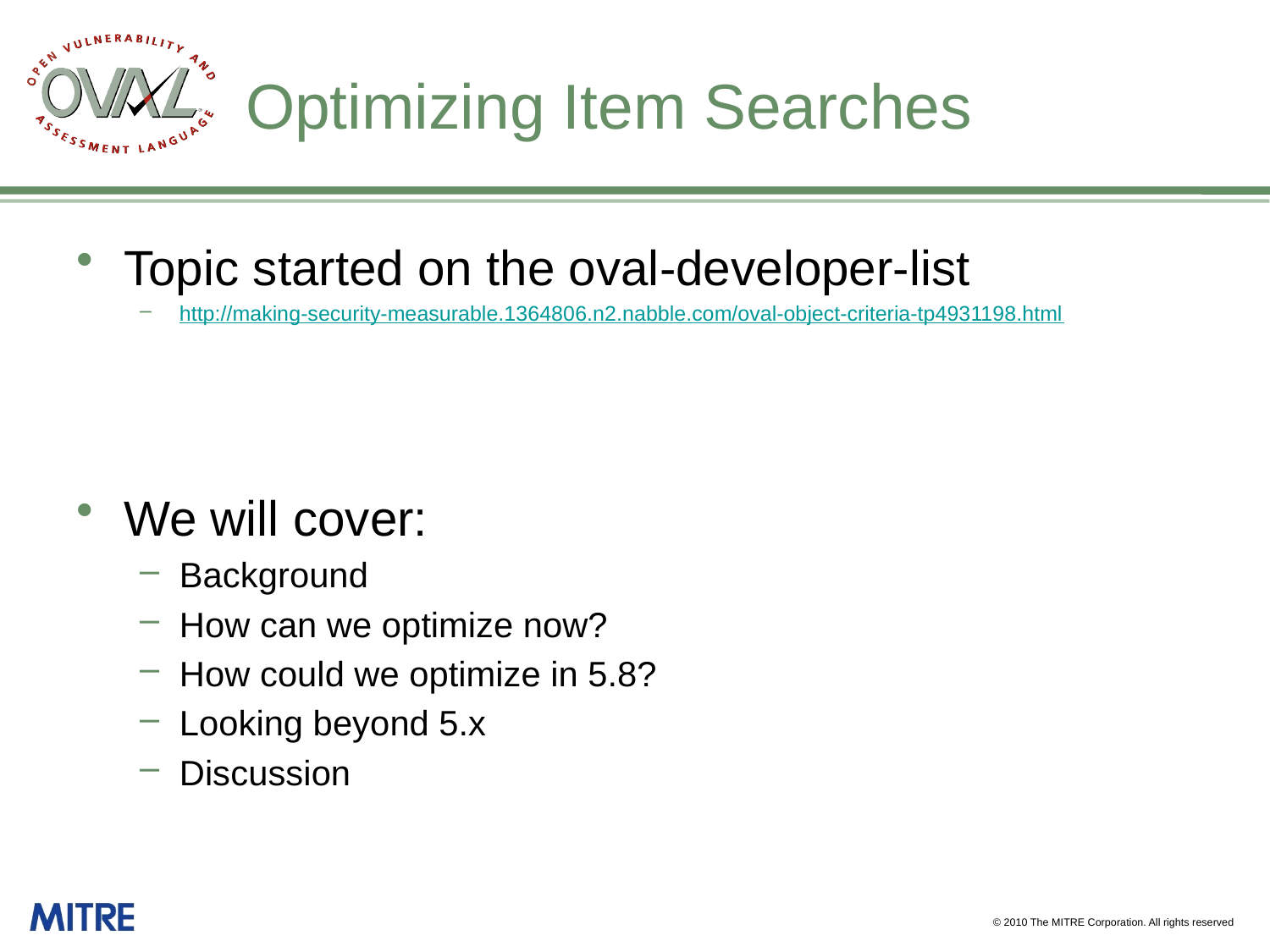

# Optimizing Item Searches
Topic started on the oval-developer-list
http://making-security-measurable.1364806.n2.nabble.com/oval-object-criteria-tp4931198.html

We will cover:
Background
How can we optimize now?
How could we optimize in 5.8?
Looking beyond 5.x
Discussion